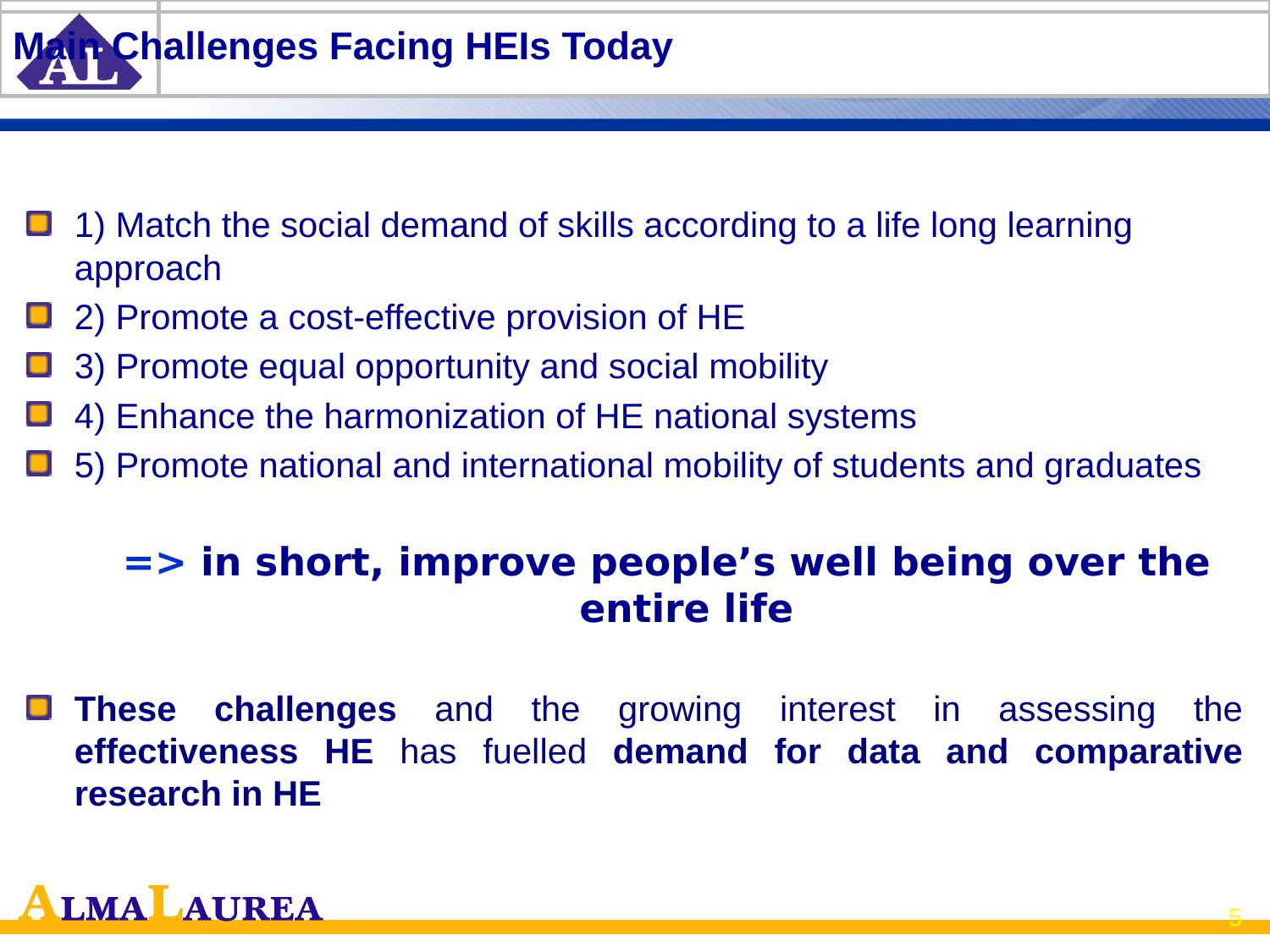

# Main Challenges Facing HEIs Today
1) Match the social demand of skills according to a life long learning approach
2) Promote a cost-effective provision of HE
3) Promote equal opportunity and social mobility
4) Enhance the harmonization of HE national systems
5) Promote national and international mobility of students and graduates

=> in short, improve people’s well being over the entire life

These challenges and the growing interest in assessing the effectiveness HE has fuelled demand for data and comparative research in HE

5